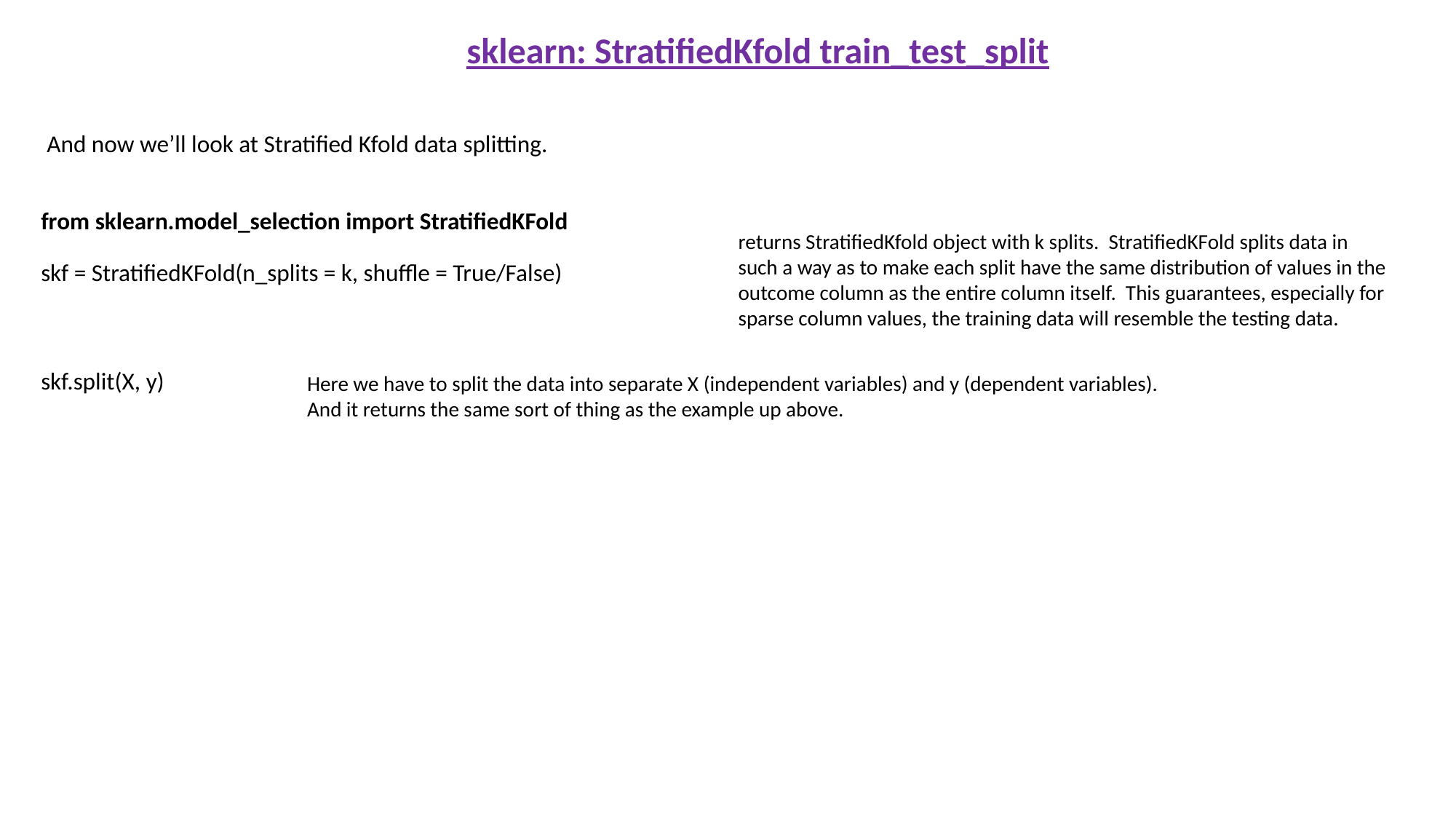

sklearn: StratifiedKfold train_test_split
And now we’ll look at Stratified Kfold data splitting.
from sklearn.model_selection import StratifiedKFold
returns StratifiedKfold object with k splits.  StratifiedKFold splits data in such a way as to make each split have the same distribution of values in the outcome column as the entire column itself.  This guarantees, especially for sparse column values, the training data will resemble the testing data.
skf = StratifiedKFold(n_splits = k, shuffle = True/False)
skf.split(X, y)
Here we have to split the data into separate X (independent variables) and y (dependent variables).  And it returns the same sort of thing as the example up above.